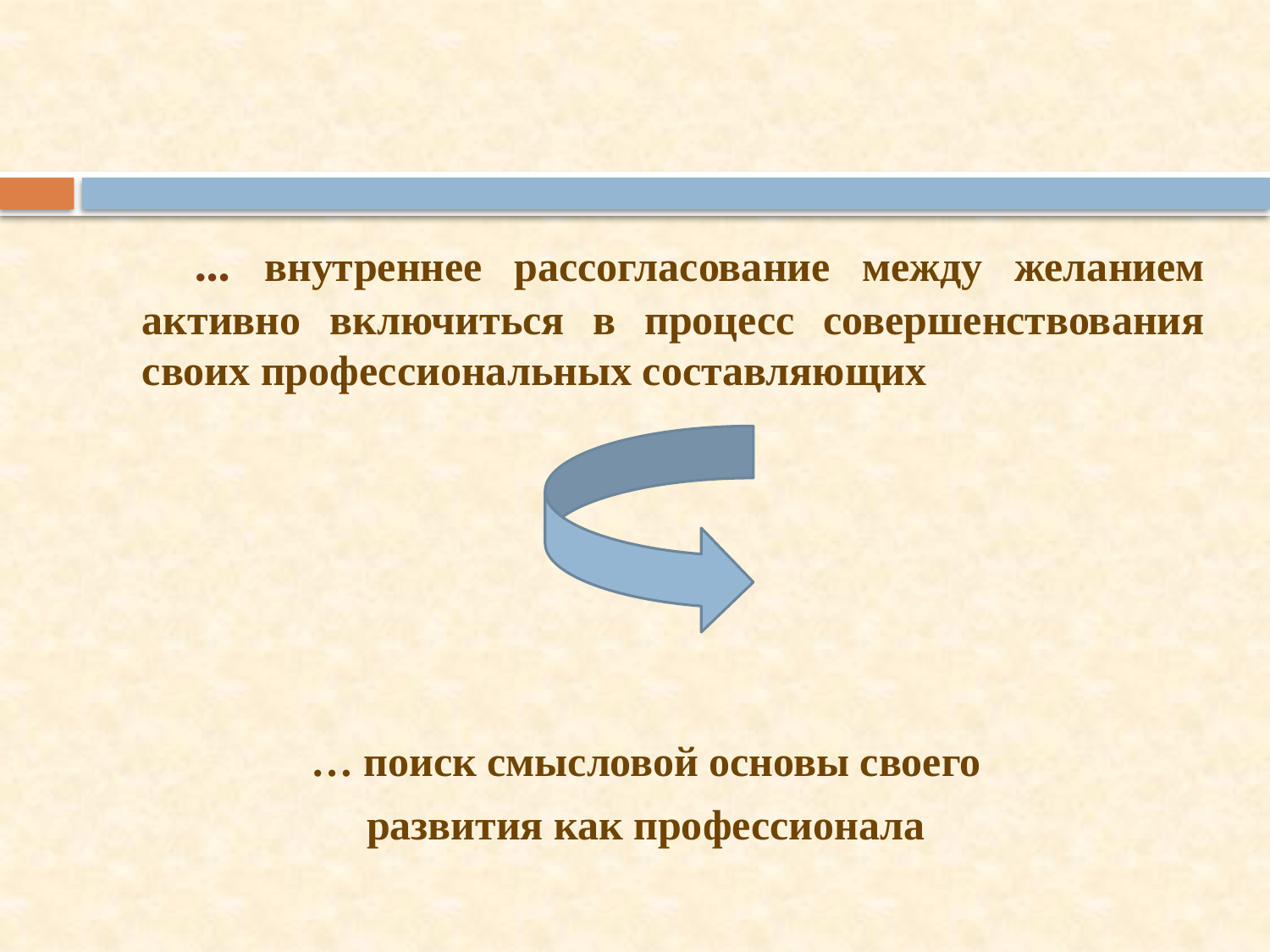

… внутреннее рассогласование между желанием активно включиться в процесс совершенствования своих профессиональных составляющих

… поиск смысловой основы своего
развития как профессионала